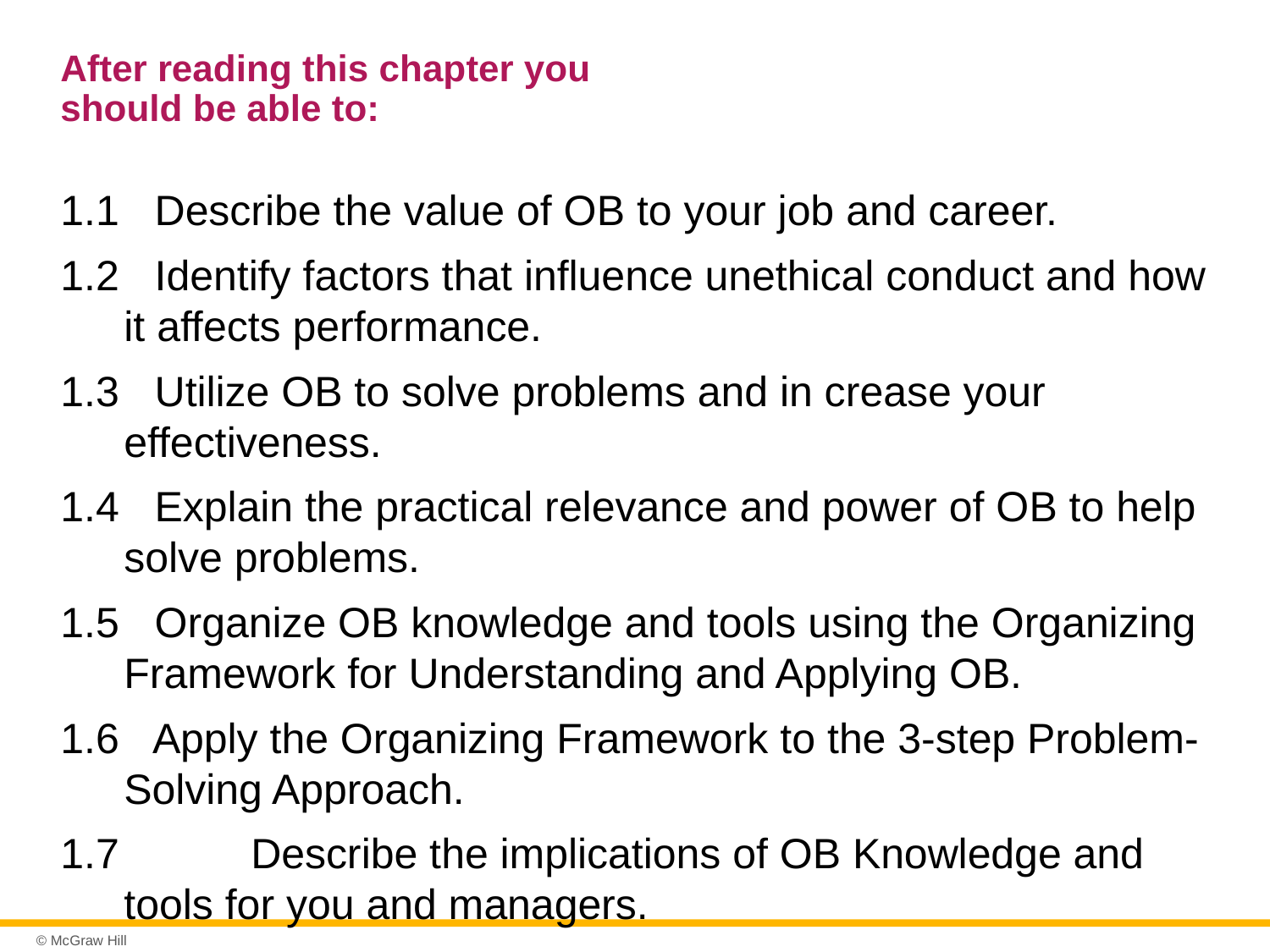

# After reading this chapter you should be able to:
1.1   Describe the value of OB to your job and career.
1.2   Identify factors that influence unethical conduct and how it affects performance.
1.3   Utilize OB to solve problems and in crease your effectiveness.
1.4   Explain the practical relevance and power of OB to help solve problems.
1.5   Organize OB knowledge and tools using the Organizing Framework for Understanding and Applying OB.
1.6   Apply the Organizing Framework to the 3-step Problem-Solving Approach.
1.7 	Describe the implications of OB Knowledge and tools for you and managers.